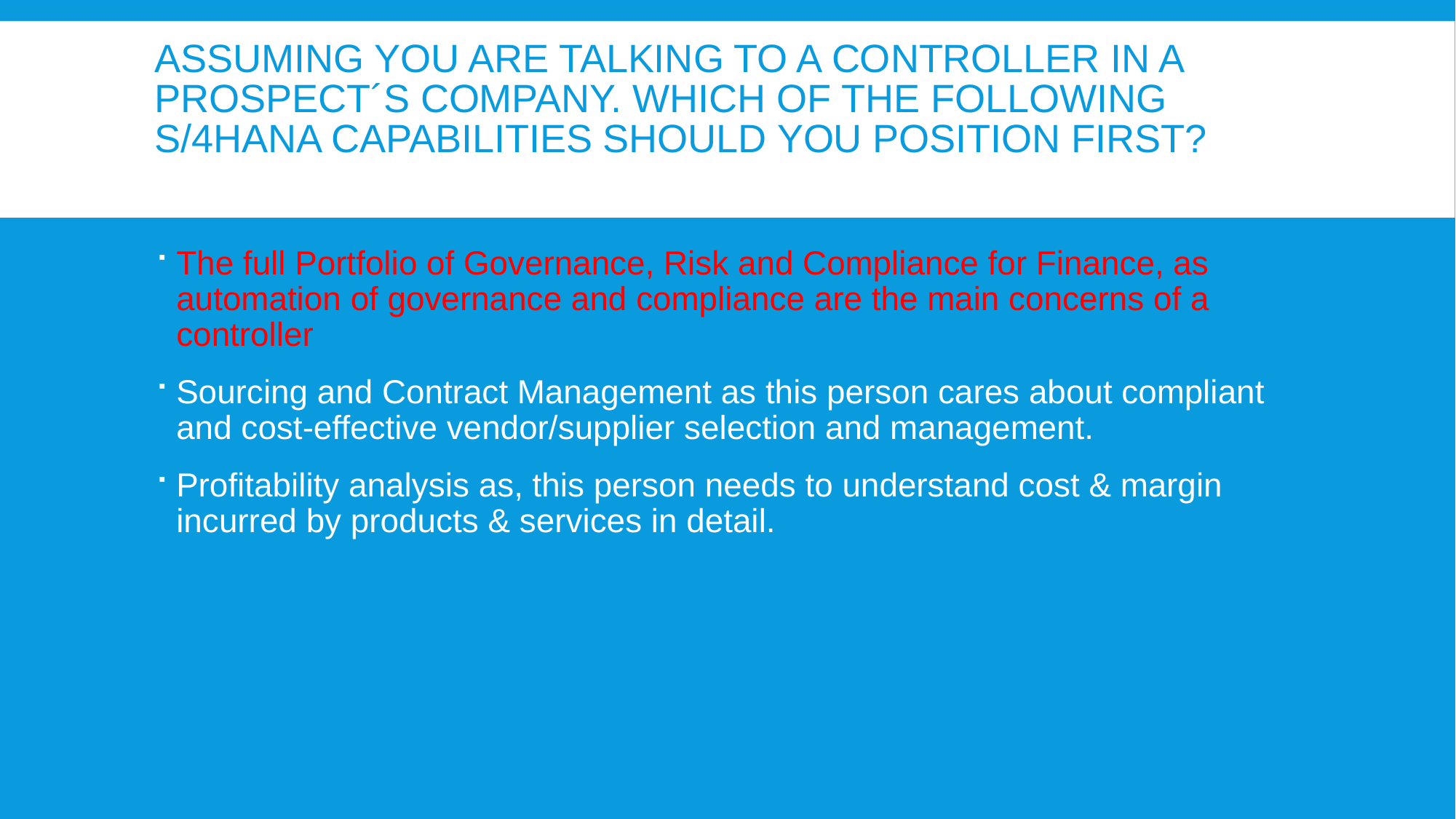

# Assuming you are talking to a Controller in a prospect´s company. Which of the following S/4HANA capabilities should you position first?
The full Portfolio of Governance, Risk and Compliance for Finance, as automation of governance and compliance are the main concerns of a controller
Sourcing and Contract Management as this person cares about compliant and cost-effective vendor/supplier selection and management.
Profitability analysis as, this person needs to understand cost & margin incurred by products & services in detail.